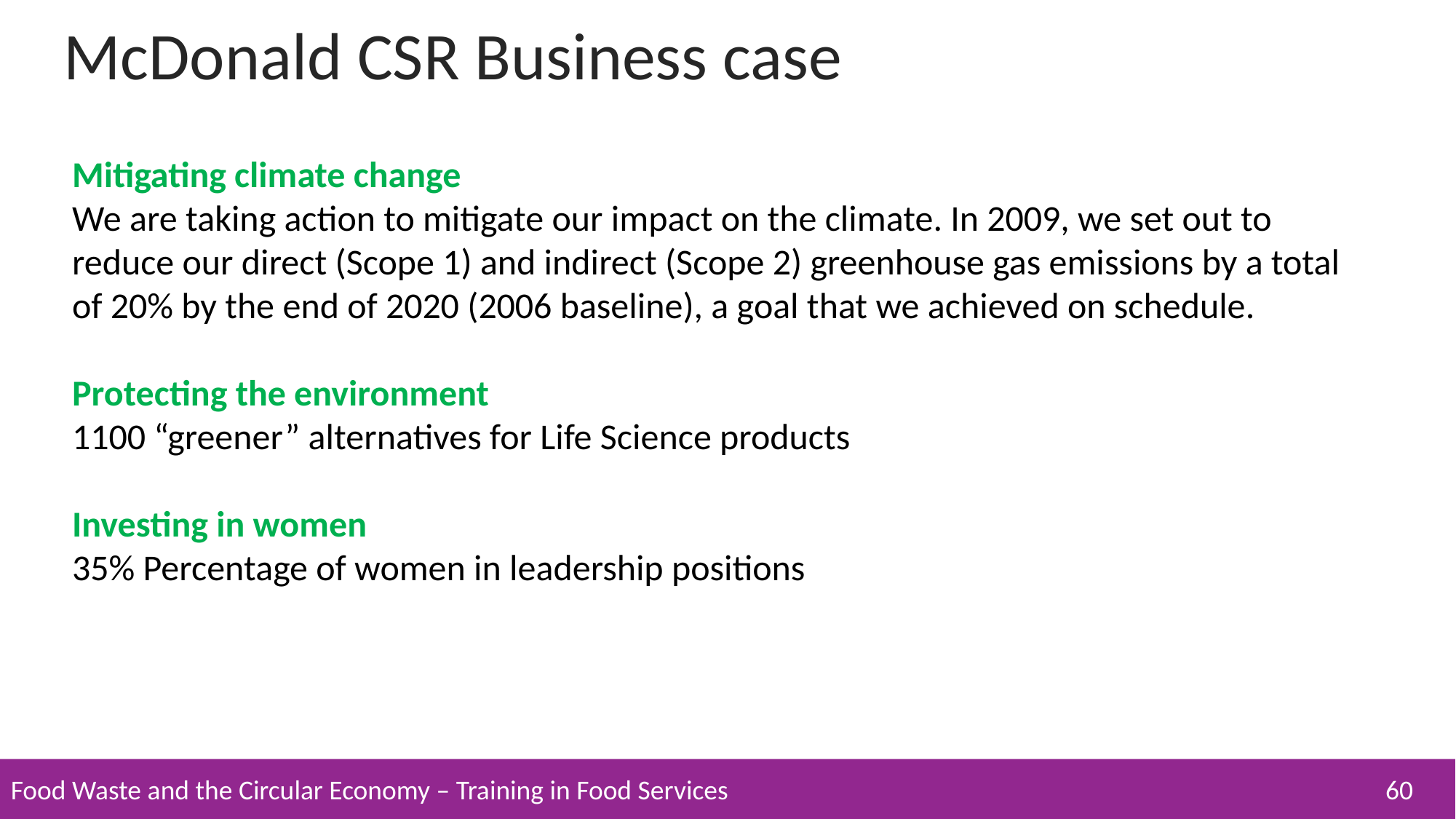

McDonald CSR Business case
Mitigating climate change
We are taking action to mitigate our impact on the climate. In 2009, we set out to reduce our direct (Scope 1) and indirect (Scope 2) greenhouse gas emissions by a total of 20% by the end of 2020 (2006 baseline), a goal that we achieved on schedule.

Protecting the environment
1100 “greener” alternatives for Life Science products

Investing in women
35% Percentage of women in leadership positions